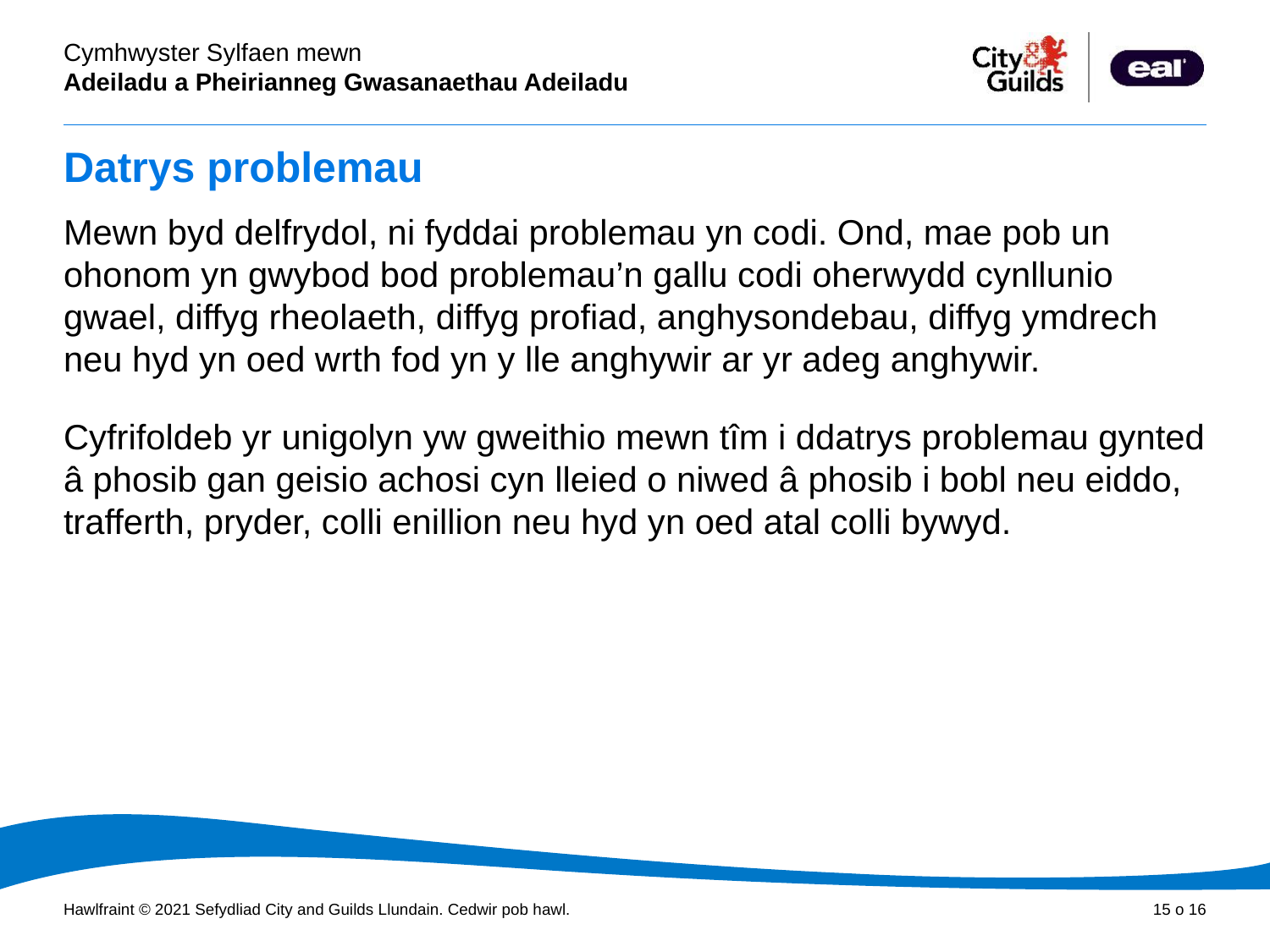

# Datrys problemau
Mewn byd delfrydol, ni fyddai problemau yn codi. Ond, mae pob un ohonom yn gwybod bod problemau’n gallu codi oherwydd cynllunio gwael, diffyg rheolaeth, diffyg profiad, anghysondebau, diffyg ymdrech neu hyd yn oed wrth fod yn y lle anghywir ar yr adeg anghywir.
Cyfrifoldeb yr unigolyn yw gweithio mewn tîm i ddatrys problemau gynted â phosib gan geisio achosi cyn lleied o niwed â phosib i bobl neu eiddo, trafferth, pryder, colli enillion neu hyd yn oed atal colli bywyd.